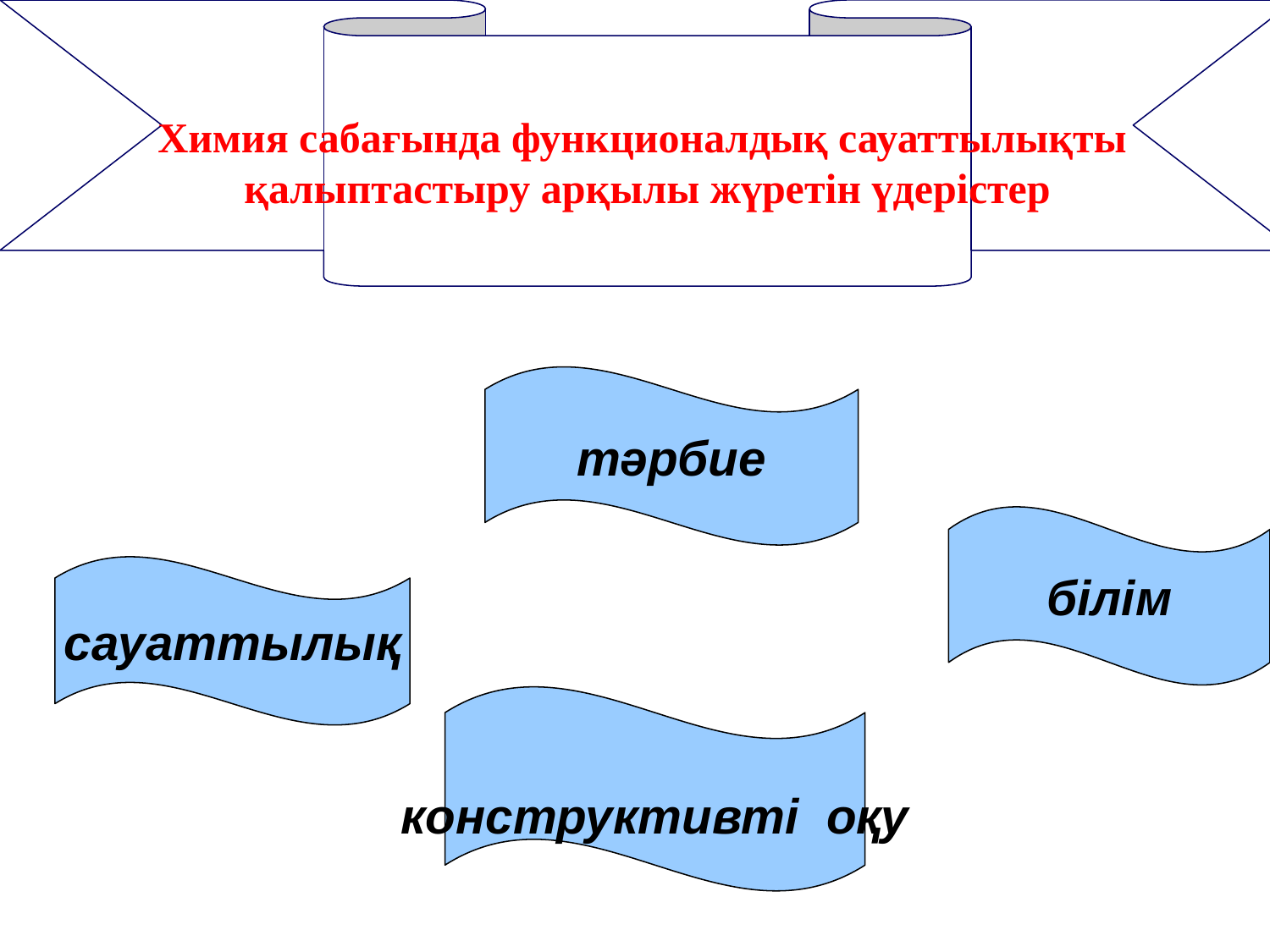

Химия сабағында функционалдық сауаттылықты
қалыптастыру арқылы жүретін үдерістер
тәрбие
білім
сауаттылық
конструктивті  оқу